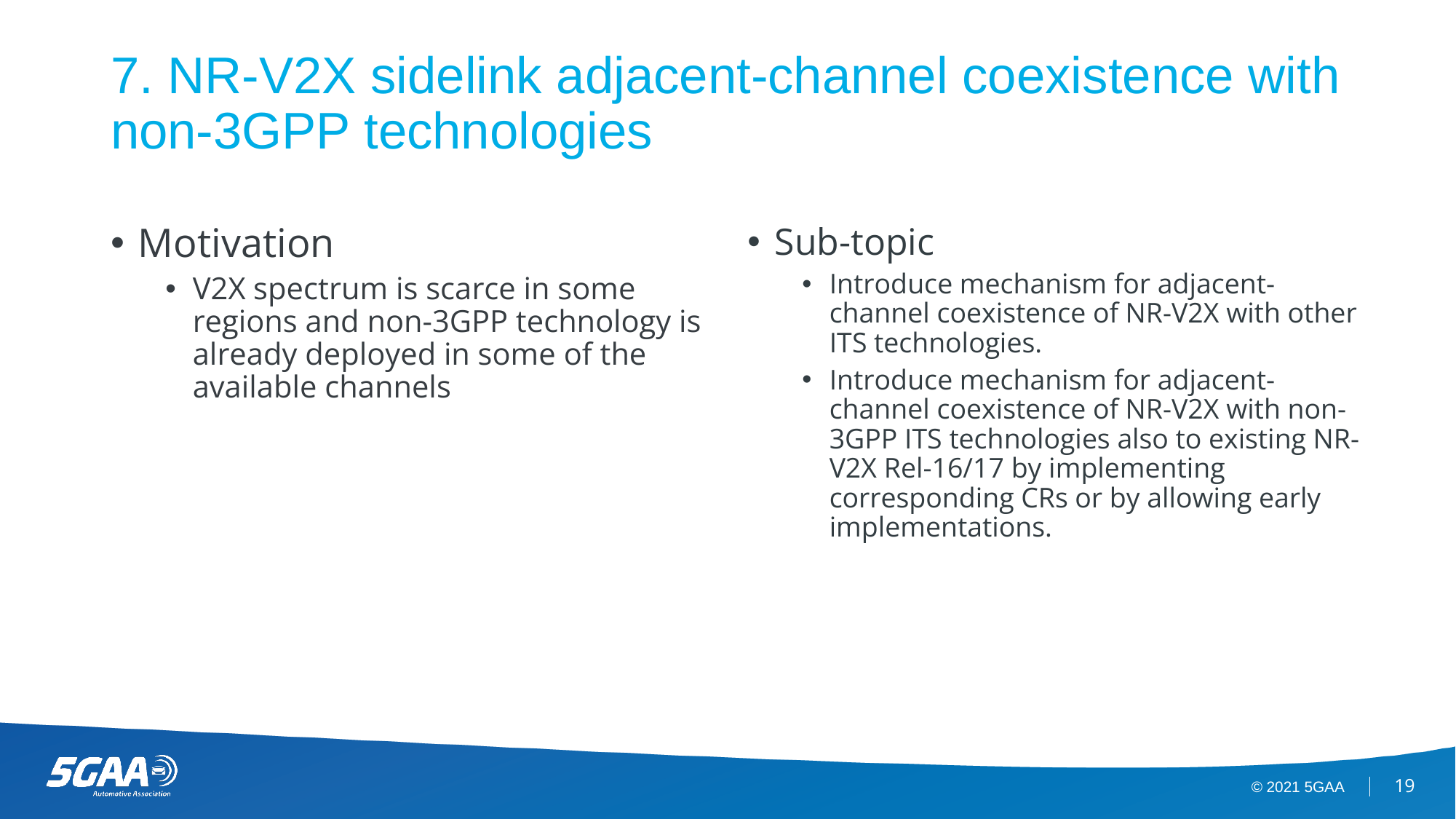

# 7. NR-V2X sidelink adjacent-channel coexistence with non-3GPP technologies
Motivation
V2X spectrum is scarce in some regions and non-3GPP technology is already deployed in some of the available channels
Sub-topic
Introduce mechanism for adjacent-channel coexistence of NR-V2X with other ITS technologies.
Introduce mechanism for adjacent-channel coexistence of NR-V2X with non-3GPP ITS technologies also to existing NR-V2X Rel-16/17 by implementing corresponding CRs or by allowing early implementations.